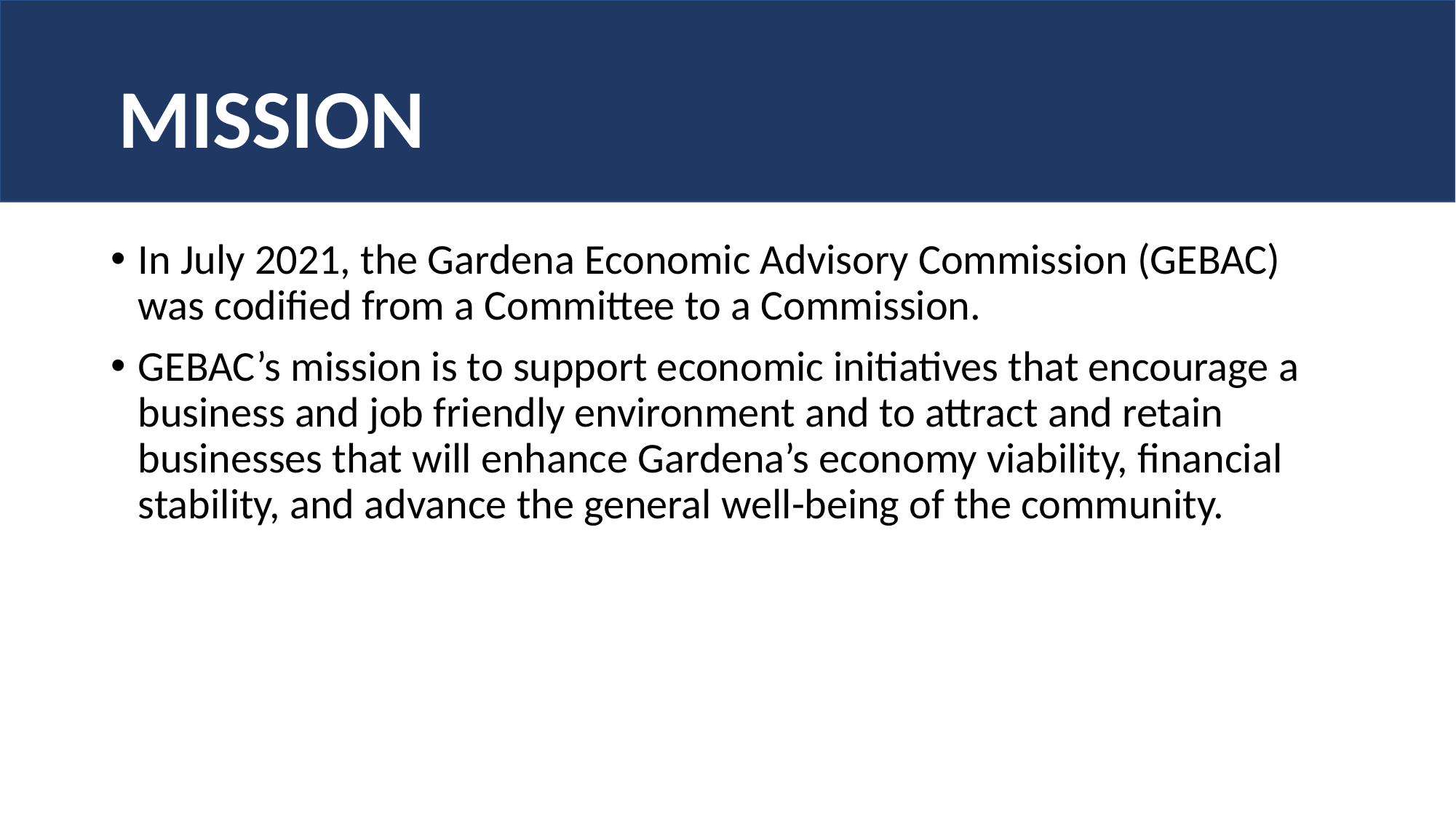

# MISSION
In July 2021, the Gardena Economic Advisory Commission (GEBAC) was codified from a Committee to a Commission.
GEBAC’s mission is to support economic initiatives that encourage a business and job friendly environment and to attract and retain businesses that will enhance Gardena’s economy viability, financial stability, and advance the general well-being of the community.